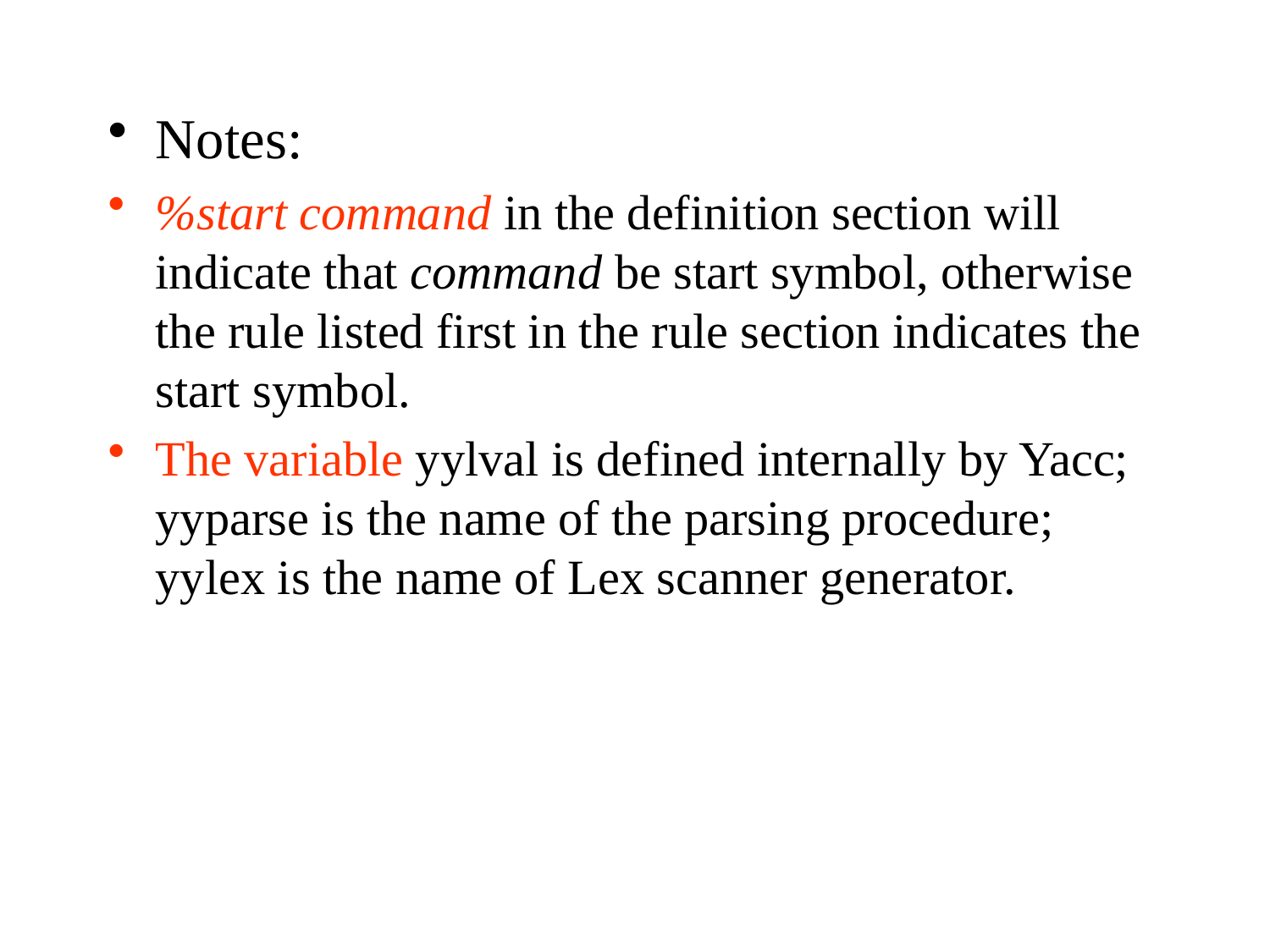

Notes:
%start command in the definition section will indicate that command be start symbol, otherwise the rule listed first in the rule section indicates the start symbol.
The variable yylval is defined internally by Yacc; yyparse is the name of the parsing procedure; yylex is the name of Lex scanner generator.